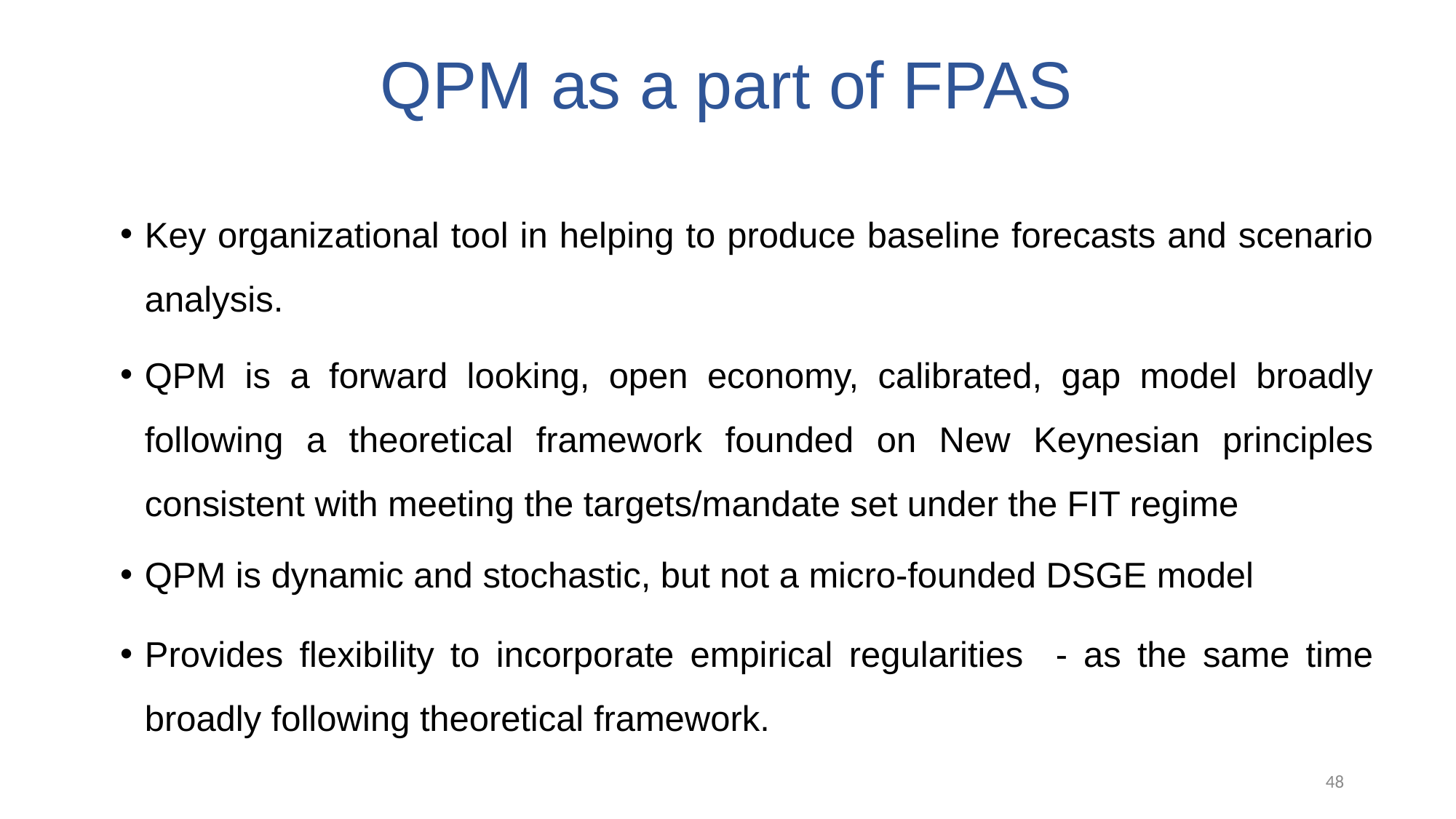

# QPM as a part of FPAS
Key organizational tool in helping to produce baseline forecasts and scenario analysis.
QPM is a forward looking, open economy, calibrated, gap model broadly following a theoretical framework founded on New Keynesian principles consistent with meeting the targets/mandate set under the FIT regime
QPM is dynamic and stochastic, but not a micro-founded DSGE model
Provides flexibility to incorporate empirical regularities  - as the same time broadly following theoretical framework.
48